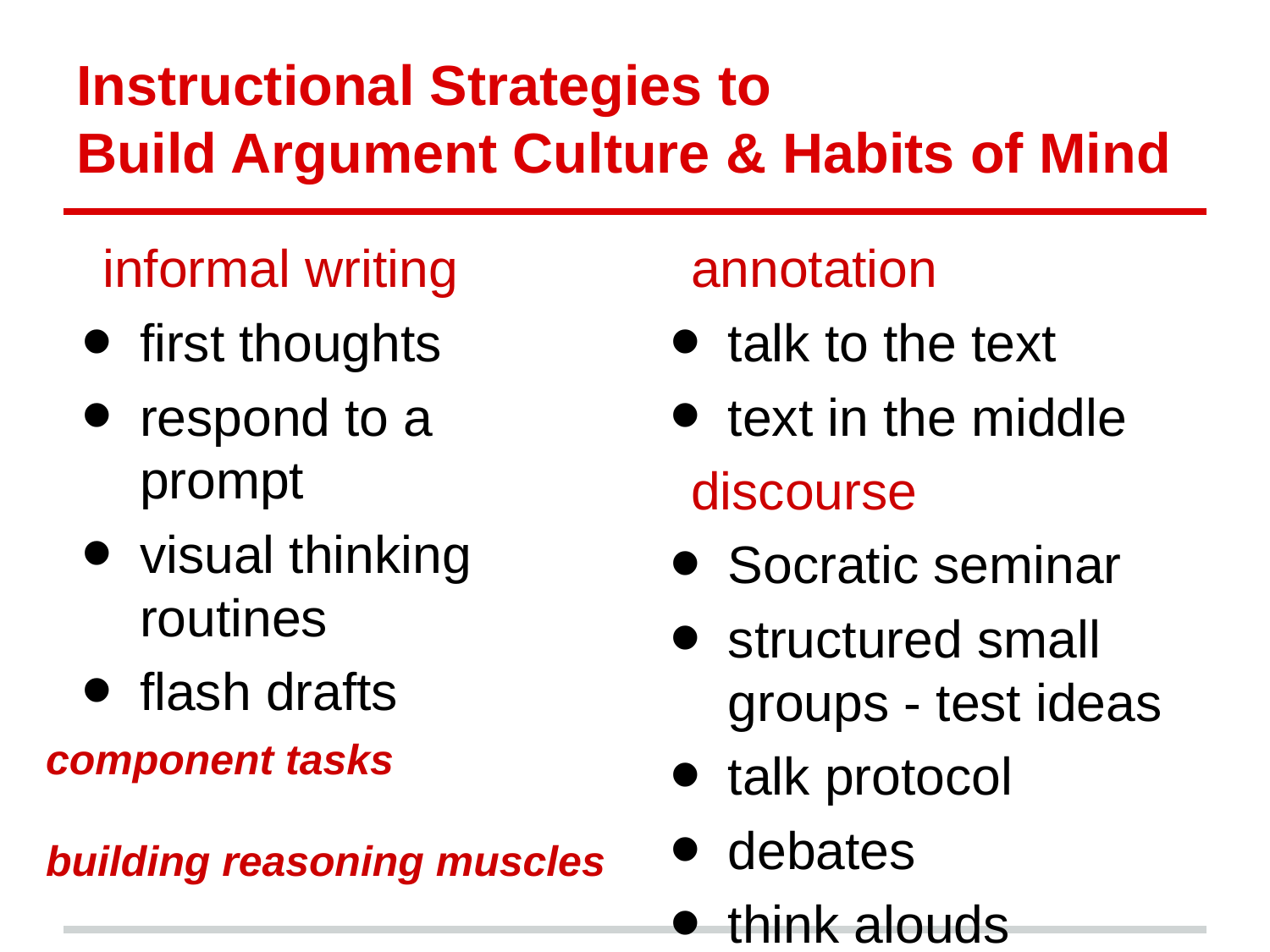

# Instructional Strategies to
Build Argument Culture & Habits of Mind
informal writing
first thoughts
respond to a prompt
visual thinking routines
flash drafts
annotation
talk to the text
text in the middle
discourse
Socratic seminar
structured small groups - test ideas
talk protocol
debates
think alouds

component tasks

building reasoning muscles